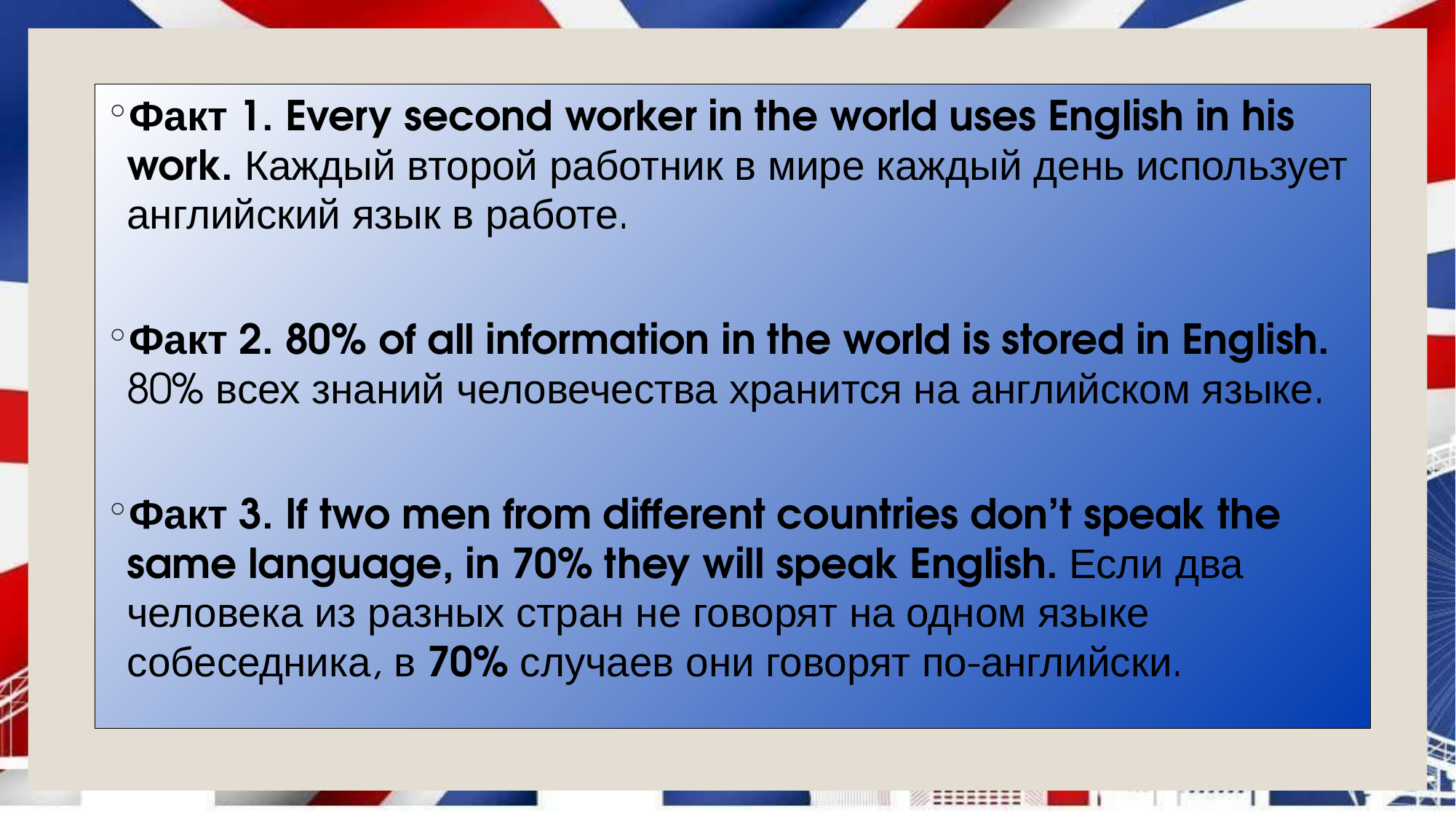

Факт 1. Every second worker in the world uses English in his work. Каждый второй работник в мире каждый день использует английский язык в работе.

Факт 2. 80% of all information in the world is stored in English. 80% всех знаний человечества хранится на английском языке.

Факт 3. If two men from different countries don’t speak the same language, in 70% they will speak English. Если два человека из разных стран не говорят на одном языке собеседника, в 70% случаев они говорят по-английски.